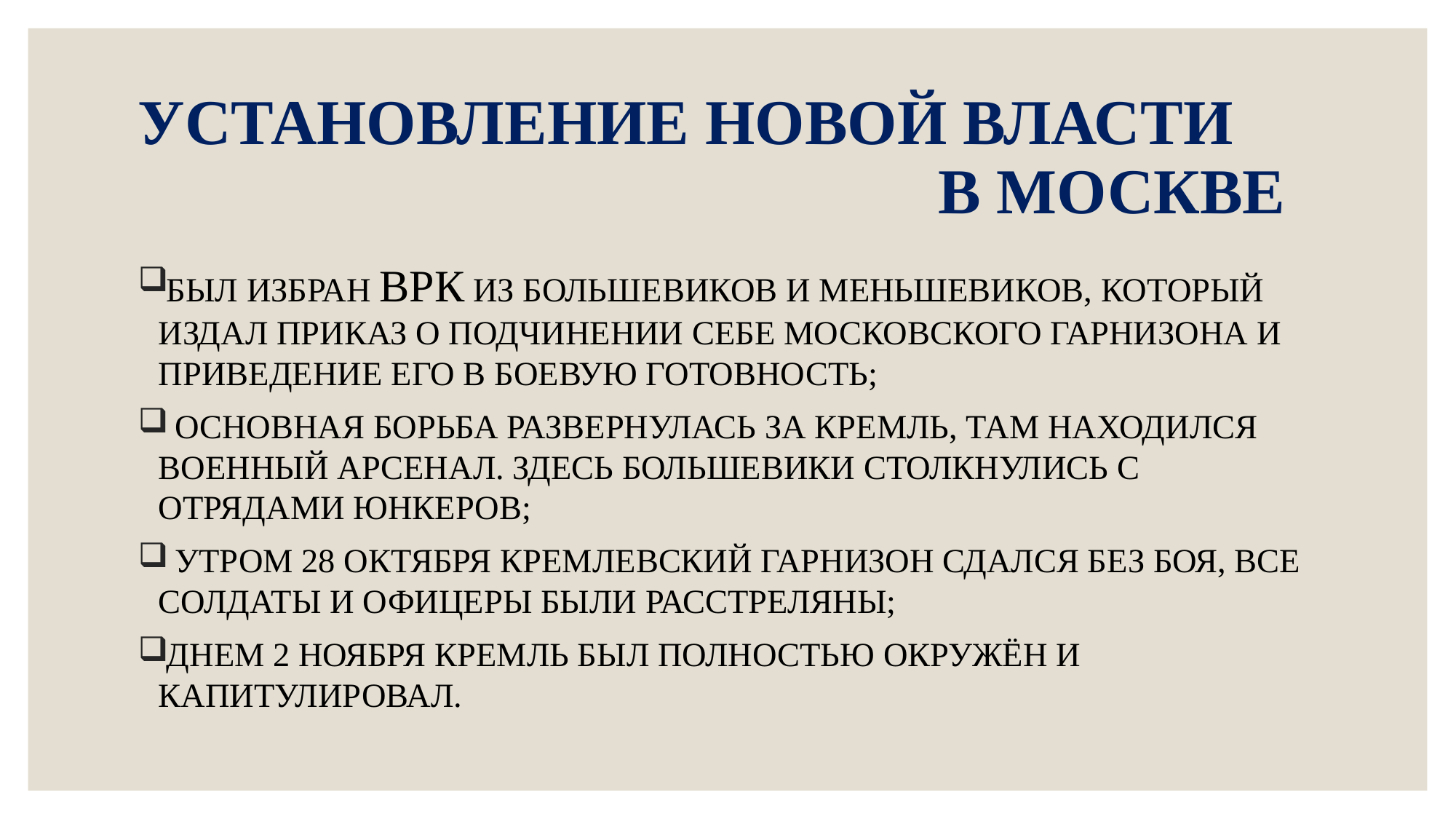

# УСТАНОВЛЕНИЕ НОВОЙ ВЛАСТИ                                 		              В МОСКВЕ
БЫЛ ИЗБРАН ВРК ИЗ БОЛЬШЕВИКОВ И МЕНЬШЕВИКОВ, КОТОРЫЙ ИЗДАЛ ПРИКАЗ О ПОДЧИНЕНИИ СЕБЕ МОСКОВСКОГО ГАРНИЗОНА И ПРИВЕДЕНИЕ ЕГО В БОЕВУЮ ГОТОВНОСТЬ;
 ОСНОВНАЯ БОРЬБА РАЗВЕРНУЛАСЬ ЗА КРЕМЛЬ, ТАМ НАХОДИЛСЯ ВОЕННЫЙ АРСЕНАЛ. ЗДЕСЬ БОЛЬШЕВИКИ СТОЛКНУЛИСЬ С ОТРЯДАМИ ЮНКЕРОВ;
 УТРОМ 28 ОКТЯБРЯ КРЕМЛЕВСКИЙ ГАРНИЗОН СДАЛСЯ БЕЗ БОЯ, ВСЕ СОЛДАТЫ И ОФИЦЕРЫ БЫЛИ РАССТРЕЛЯНЫ;
ДНЕМ 2 НОЯБРЯ КРЕМЛЬ БЫЛ ПОЛНОСТЬЮ ОКРУЖЁН И КАПИТУЛИРОВАЛ.